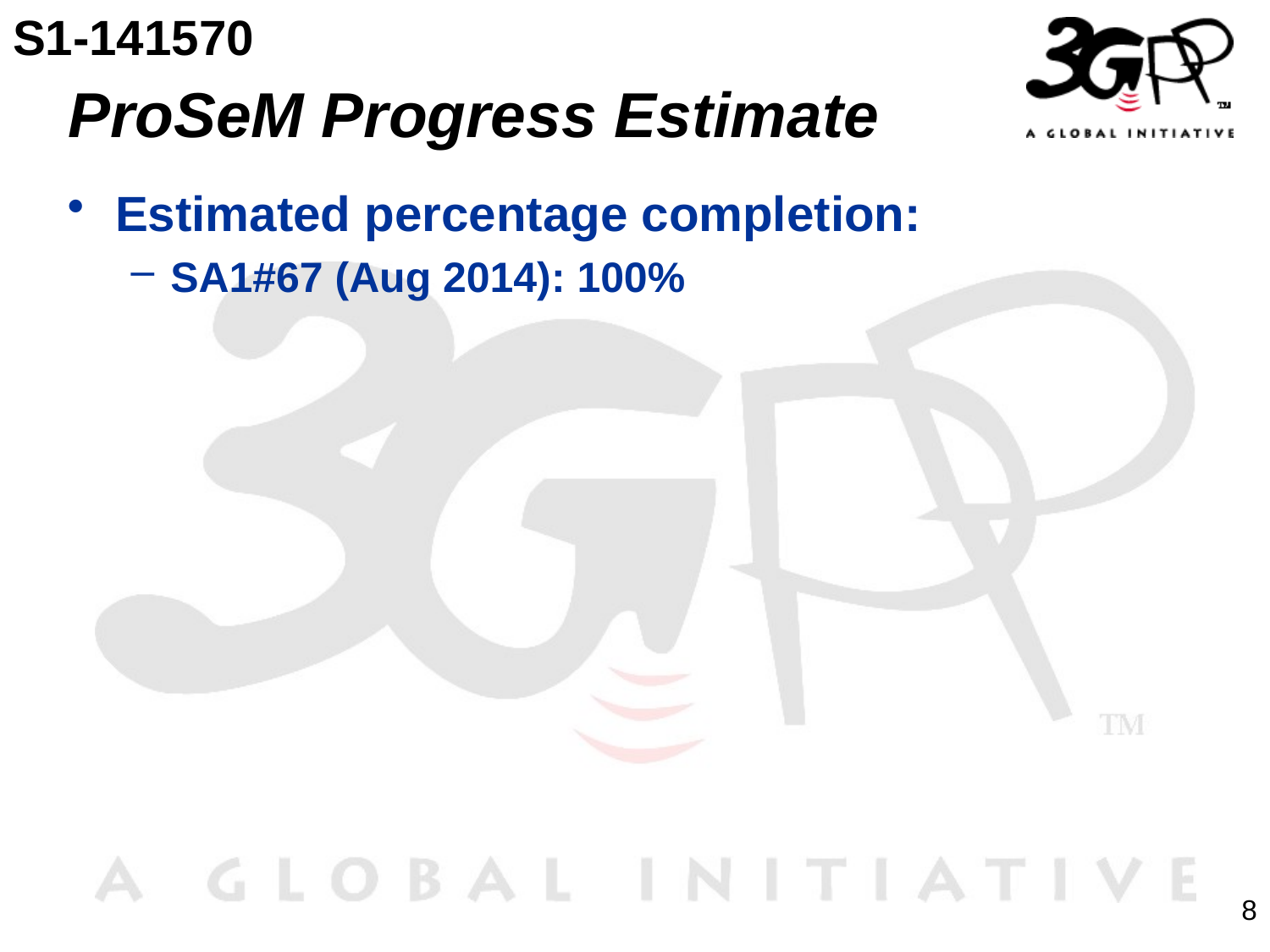

S1-141570

# ProSeM Progress Estimate
Estimated percentage completion:
SA1#67 (Aug 2014): 100%
8